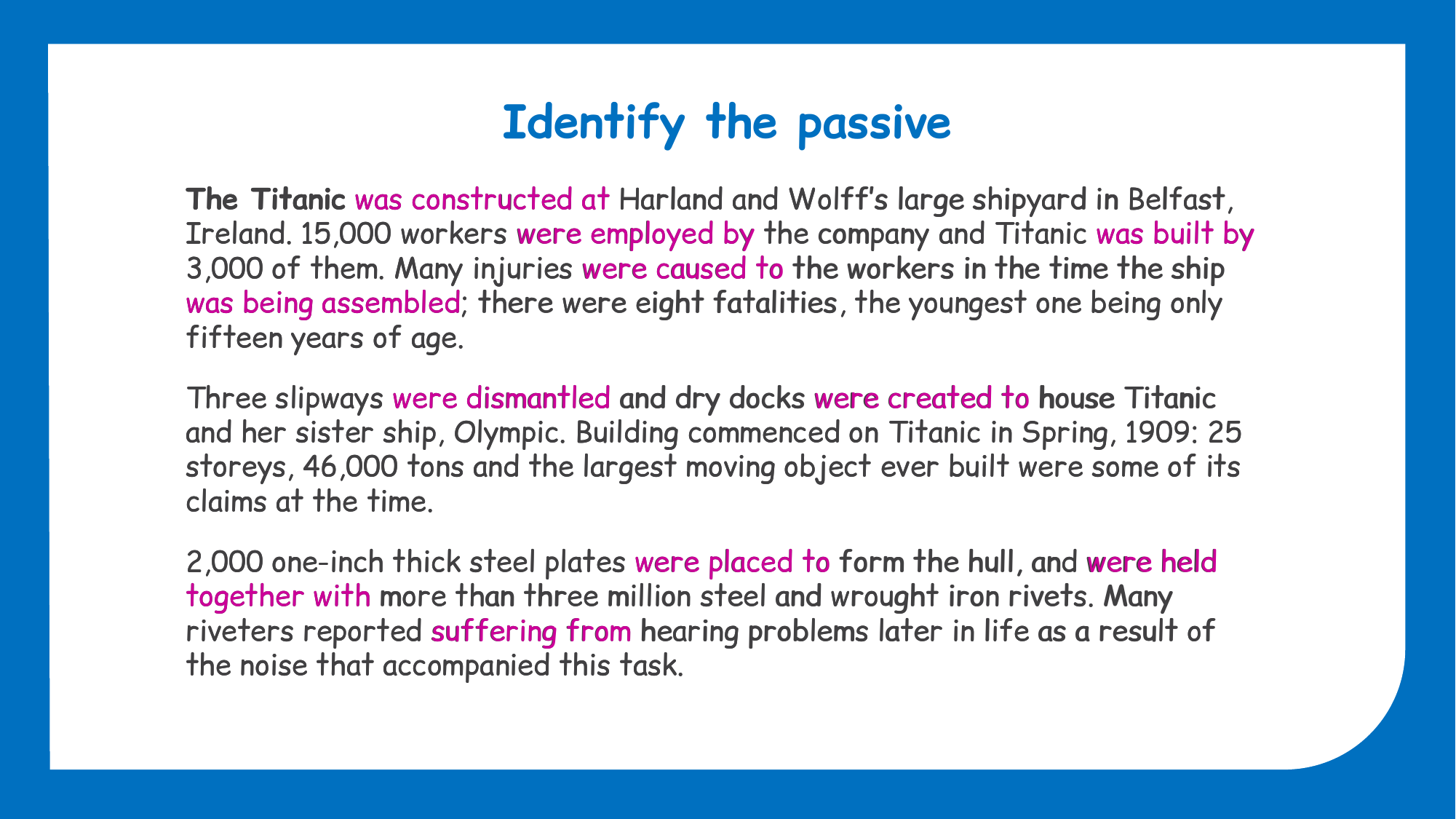

Identify the passive
The Titanic was constructed at Harland and Wolff’s large shipyard in Belfast, Ireland. 15,000 workers were employed by the company and Titanic was built by 3,000 of them. Many injuries were caused to the workers in the time the ship was being assembled; there were eight fatalities, the youngest one being only fifteen years of age.
Three slipways were dismantled and dry docks were created to house Titanic and her sister ship, Olympic. Building commenced on Titanic in Spring, 1909: 25 storeys, 46,000 tons and the largest moving object ever built were some of its claims at the time.
2,000 one-inch thick steel plates were placed to form the hull, and were held together with more than three million steel and wrought iron rivets. Many riveters reported suffering from hearing problems later in life as a result of the noise that accompanied this task.
The Titanic was constructed at Harland and Wolff’s large shipyard in Belfast, Ireland. 15,000 workers were employed by the company and Titanic was built by 3,000 of them. Many injuries were caused to the workers in the time the ship was being assembled; there were eight fatalities, the youngest one being only fifteen years of age.
Three slipways were dismantled and dry docks were created to house Titanic and her sister ship, Olympic. Building commenced on Titanic in Spring, 1909: 25 storeys, 46,000 tons and the largest moving object ever built were some of its claims at the time.
2,000 one-inch thick steel plates were placed to form the hull, and were held together with more than three million steel and wrought iron rivets. Many riveters reported suffering from hearing problems later in life as a result of the noise that accompanied this task.